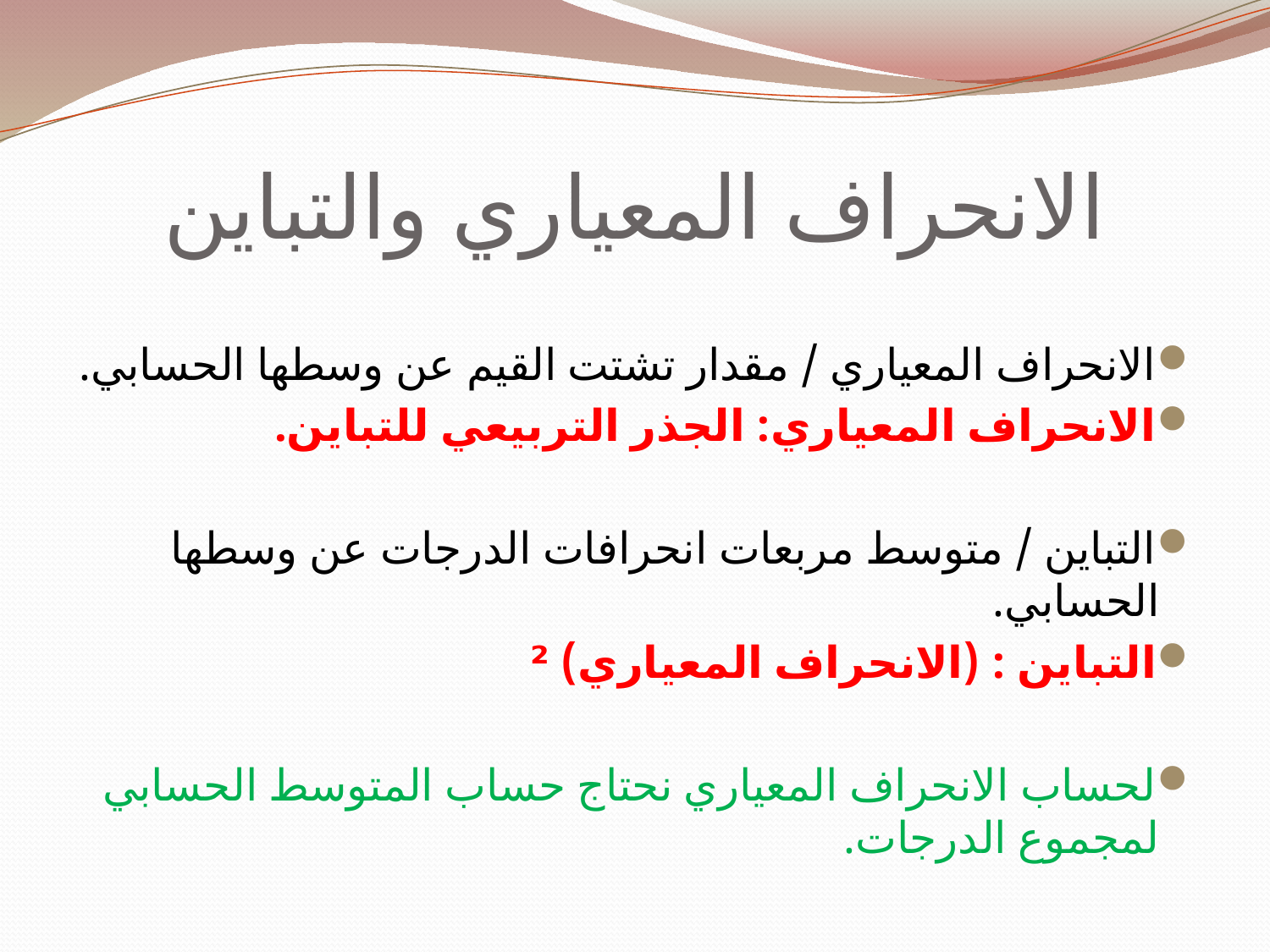

# الانحراف المعياري والتباين

الانحراف المعياري / مقدار تشتت القيم عن وسطها الحسابي.
الانحراف المعياري: الجذر التربيعي للتباين.

التباين / متوسط مربعات انحرافات الدرجات عن وسطها الحسابي.
التباين : (الانحراف المعياري) ²

لحساب الانحراف المعياري نحتاج حساب المتوسط الحسابي لمجموع الدرجات.